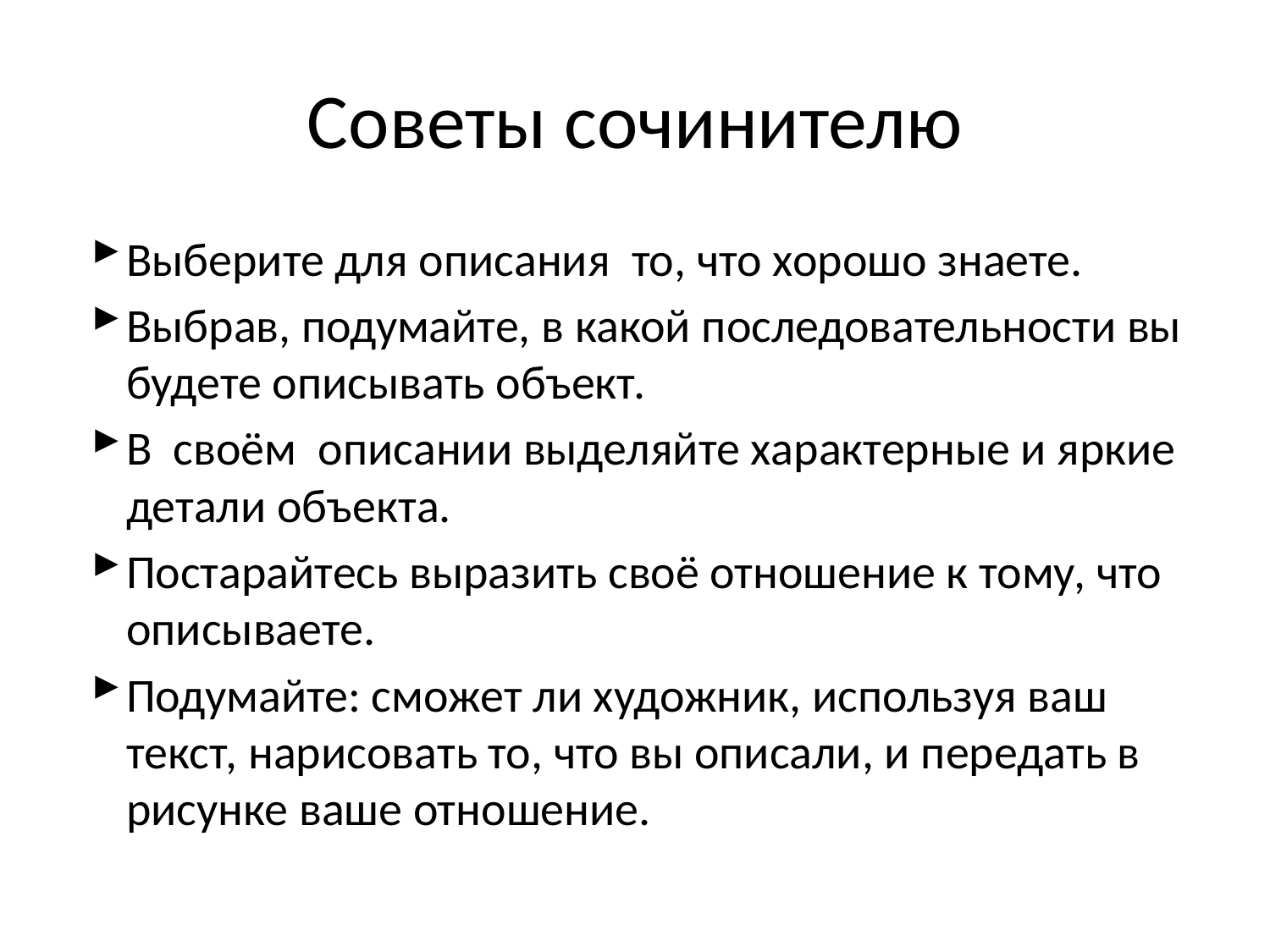

# Советы сочинителю
Выберите для описания  то, что хорошо знаете.
Выбрав, подумайте, в какой последовательности вы будете описывать объект.
В  своём  описании выделяйте характерные и яркие детали объекта.
Постарайтесь выразить своё отношение к тому, что описываете.
Подумайте: сможет ли художник, используя ваш текст, нарисовать то, что вы описали, и передать в рисунке ваше отношение.